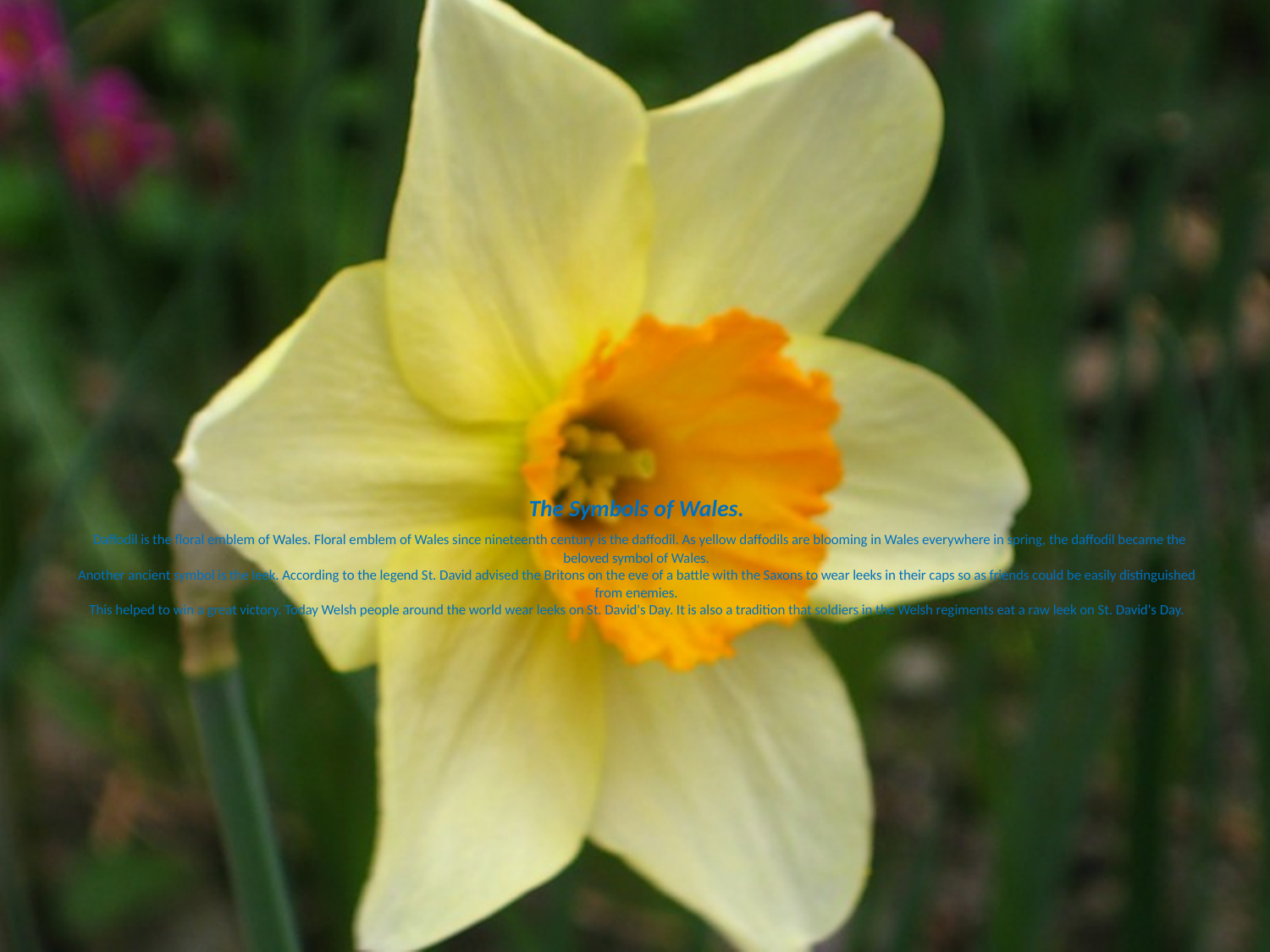

# The Symbols of Wales. Daffodil is the floral emblem of Wales. Floral emblem of Wales since nineteenth century is the daffodil. As yellow daffodils are blooming in Wales everywhere in spring, the daffodil became the beloved symbol of Wales. Another ancient symbol is the leek. According to the legend St. David advised the Britons on the eve of a battle with the Saxons to wear leeks in their caps so as friends could be easily distinguished from enemies. This helped to win a great victory. Today Welsh people around the world wear leeks on St. David's Day. It is also a tradition that soldiers in the Welsh regiments eat a raw leek on St. David's Day.